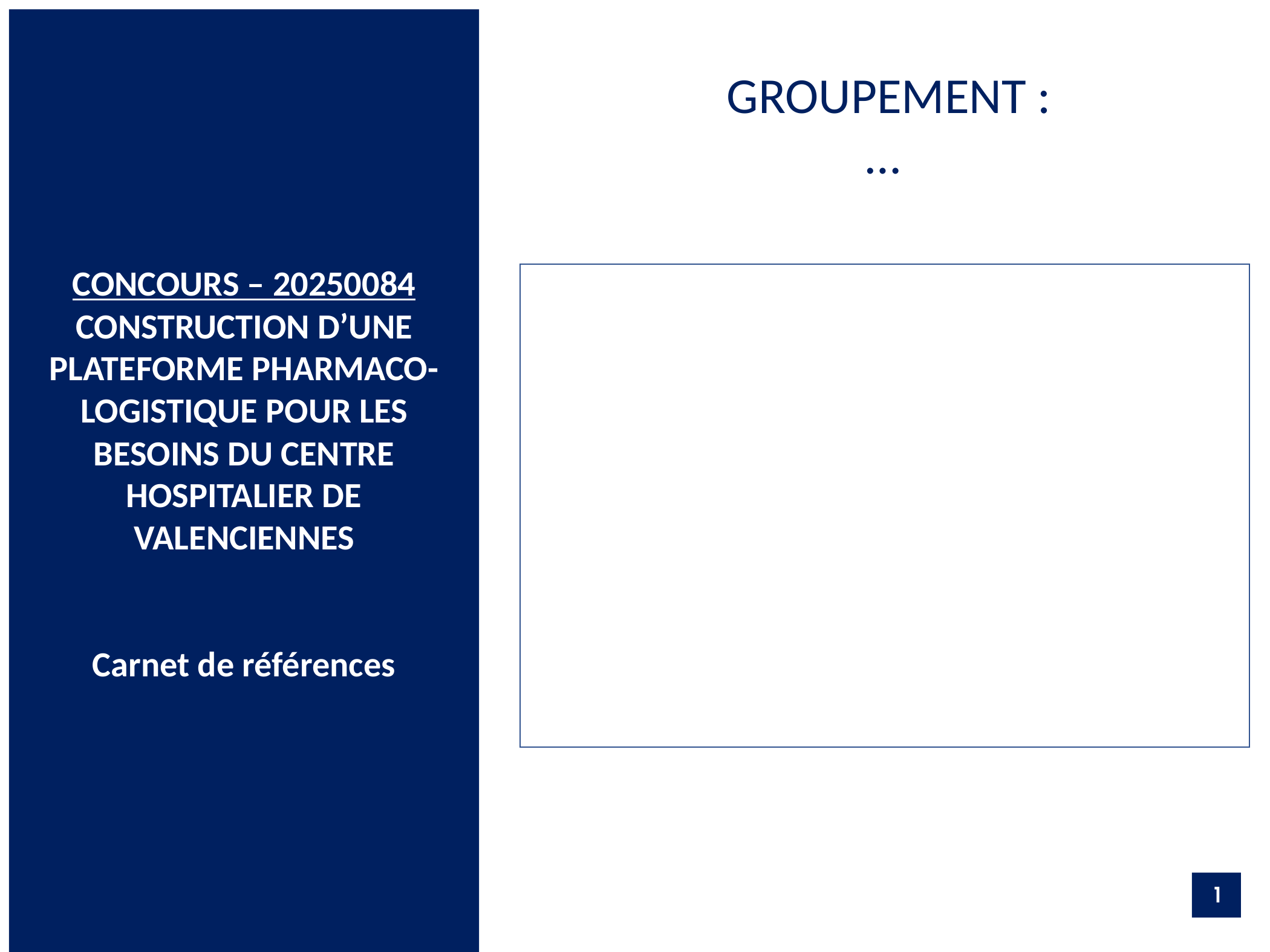

CONCOURS – 20250084
CONSTRUCTION D’UNE PLATEFORME PHARMACO-LOGISTIQUE POUR LES BESOINS DU CENTRE HOSPITALIER DE VALENCIENNES

Carnet de références

GROUPEMENT :
…

1